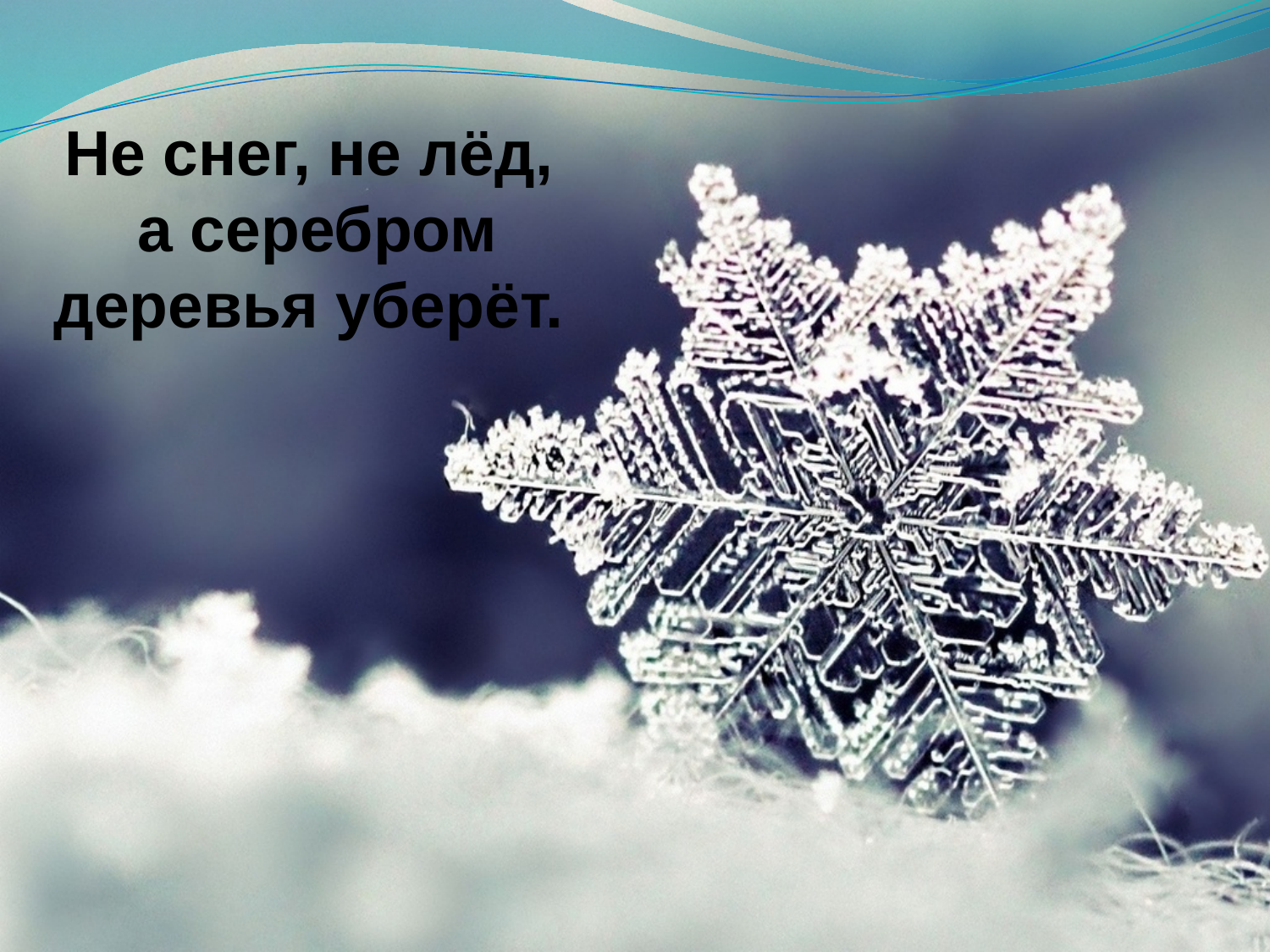

Не снег, не лёд,
а серебром деревья уберёт.